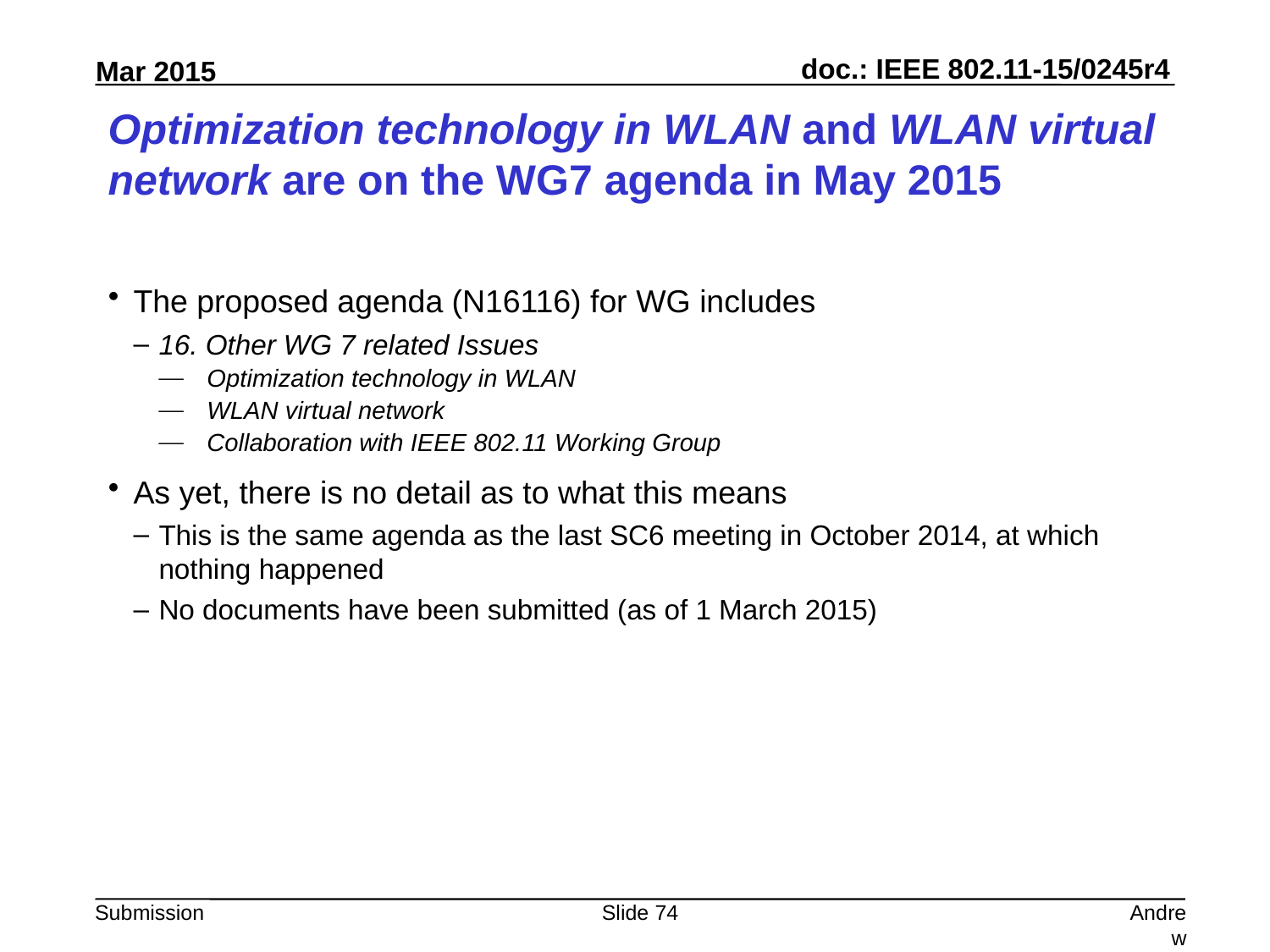

# Optimization technology in WLAN and WLAN virtual network are on the WG7 agenda in May 2015
The proposed agenda (N16116) for WG includes
16. Other WG 7 related Issues
Optimization technology in WLAN
WLAN virtual network
Collaboration with IEEE 802.11 Working Group
As yet, there is no detail as to what this means
This is the same agenda as the last SC6 meeting in October 2014, at which nothing happened
No documents have been submitted (as of 1 March 2015)

Slide 74
Andrew Myles, Cisco